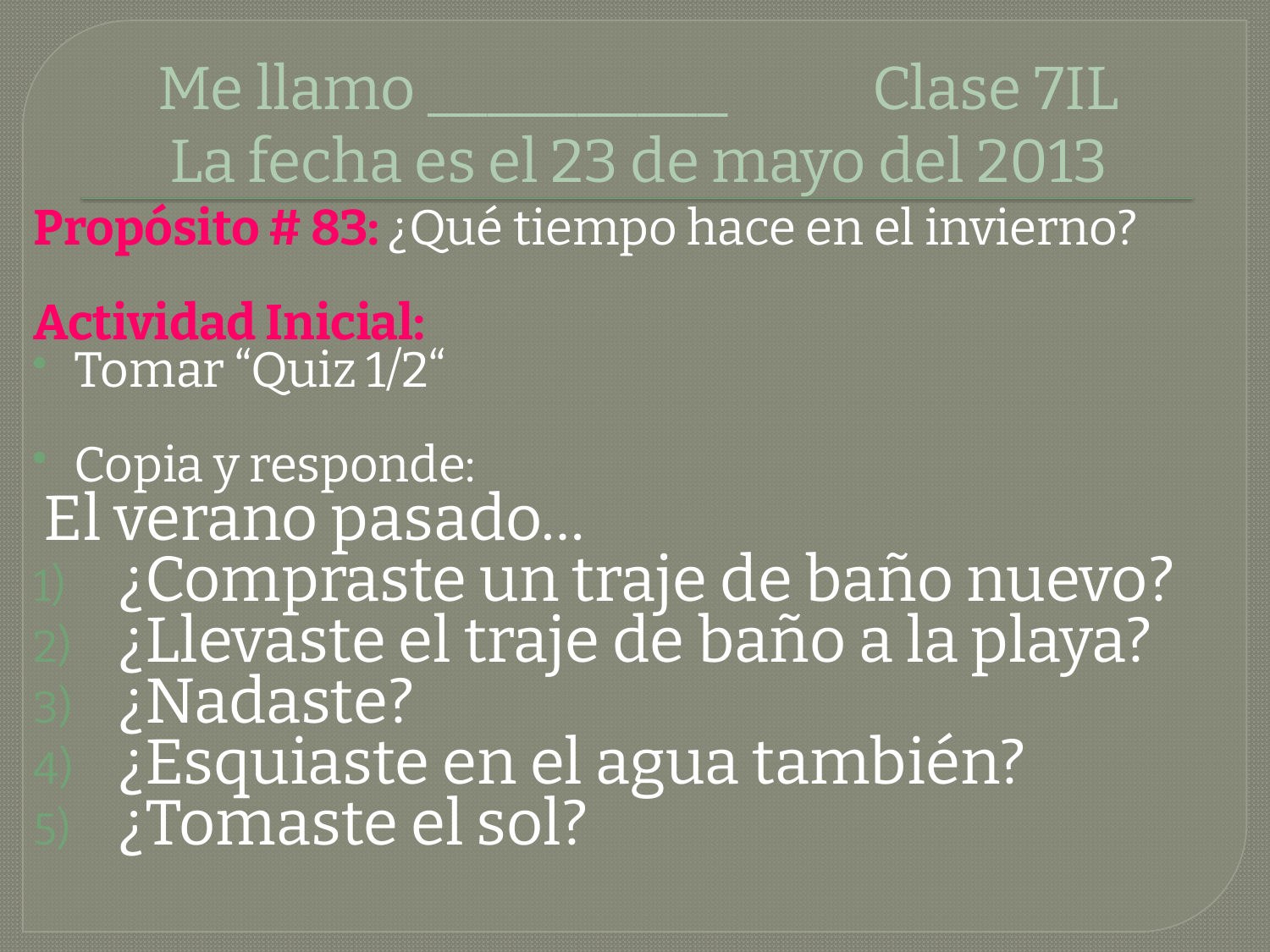

# Me llamo __________            Clase 7IL La fecha es el 23 de mayo del 2013
Propósito # 83: ¿Qué tiempo hace en el invierno?

Actividad Inicial:
Tomar “Quiz 1/2“

Copia y responde:
 El verano pasado…
¿Compraste un traje de baño nuevo?
¿Llevaste el traje de baño a la playa?
¿Nadaste?
¿Esquiaste en el agua también?
¿Tomaste el sol?